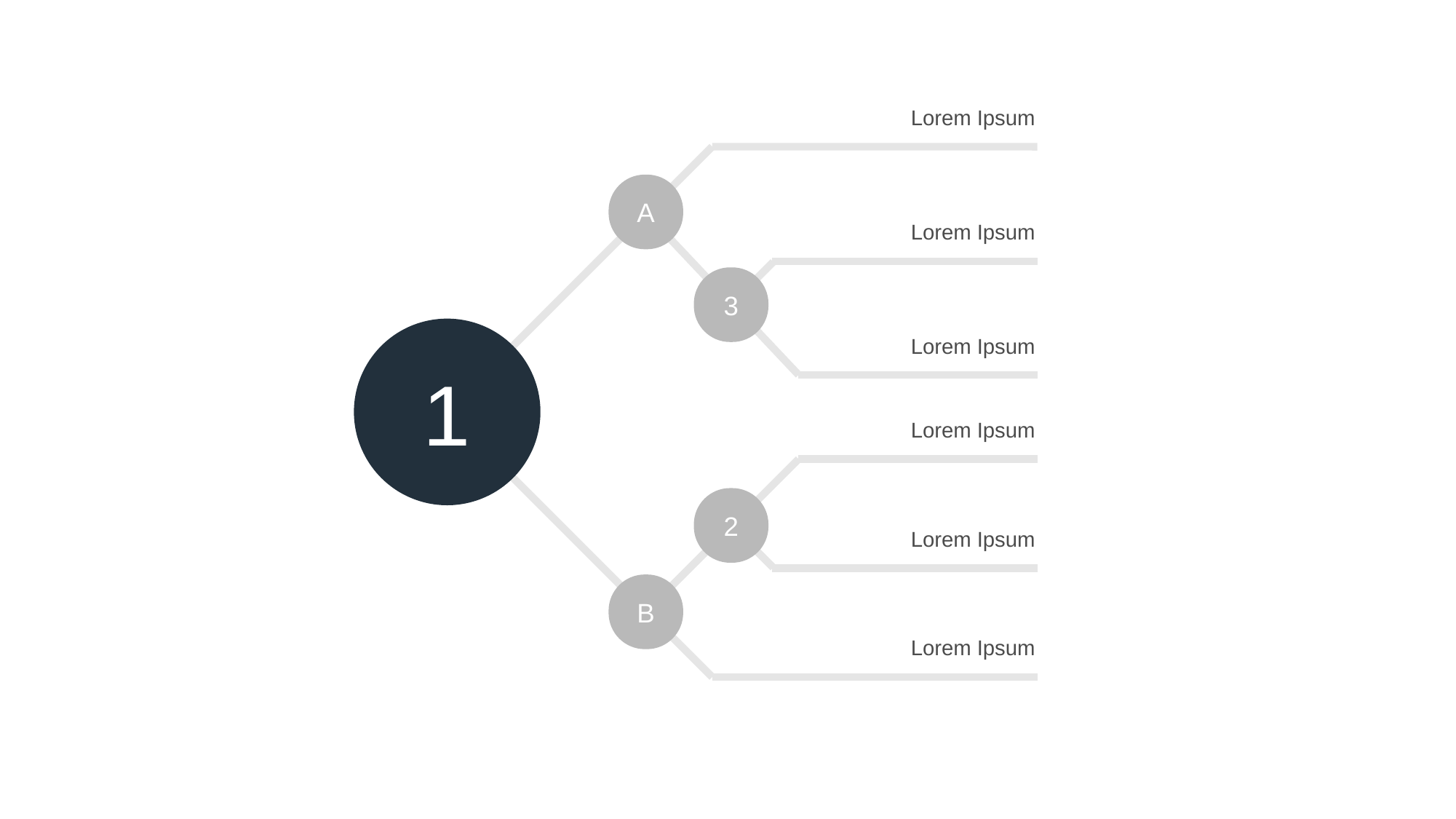

Lorem Ipsum
Lorem Ipsum
Lorem Ipsum
Lorem Ipsum
Lorem Ipsum
Lorem Ipsum

A
3
2
B
1